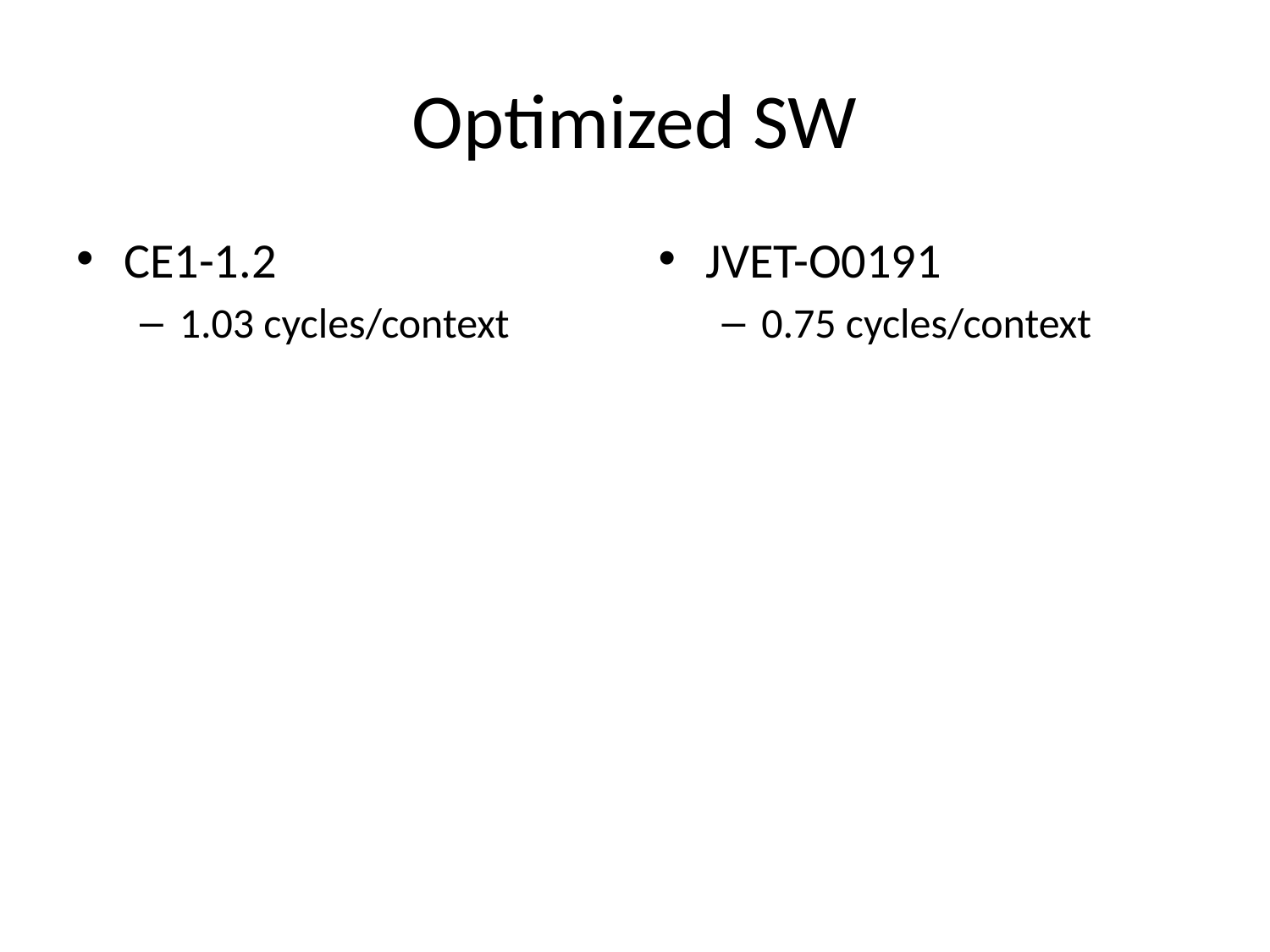

# Optimized SW
CE1-1.2
1.03 cycles/context
JVET-O0191
0.75 cycles/context